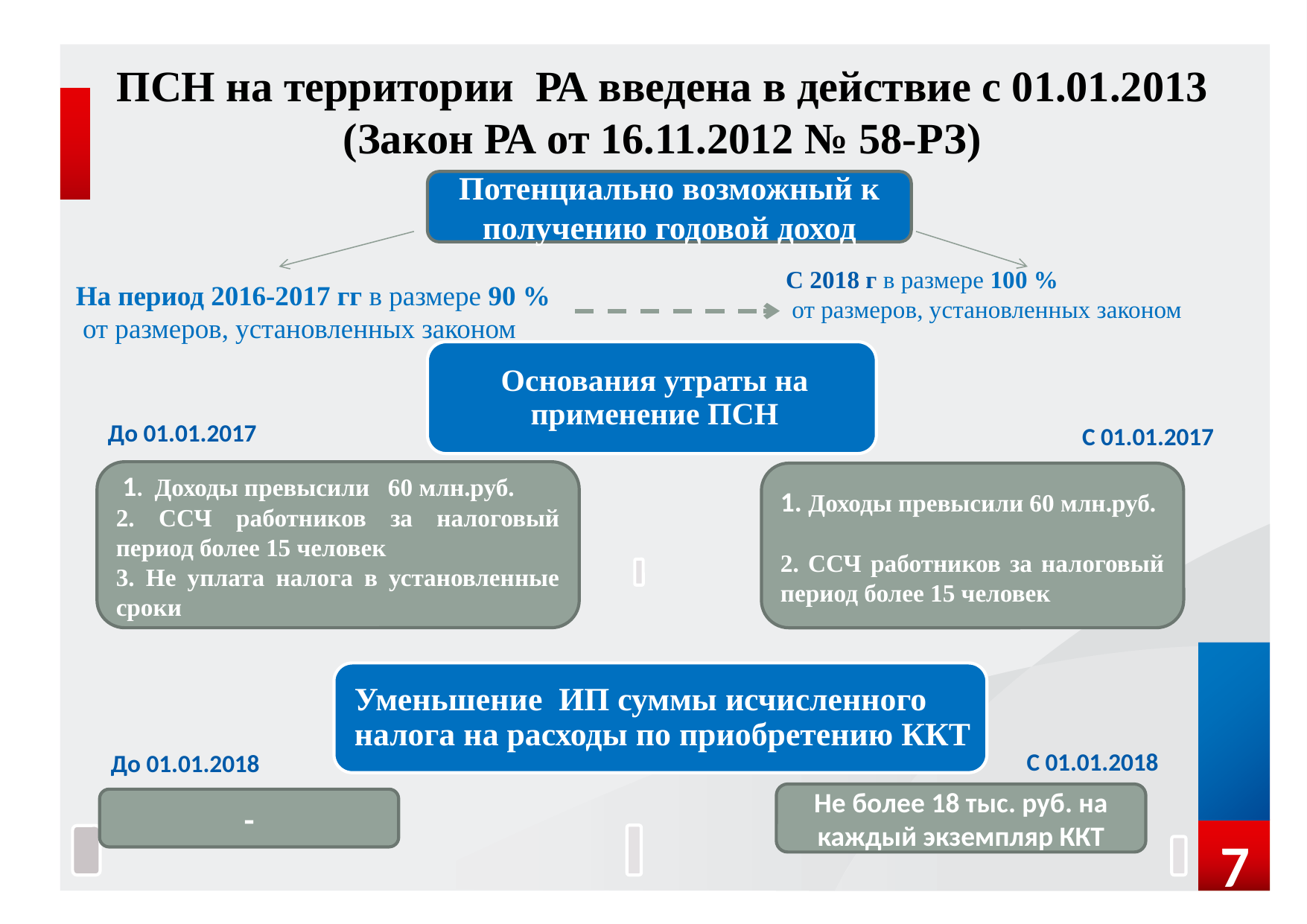

# ПСН на территории  РА введена в действие с 01.01.2013 (Закон РА от 16.11.2012 № 58-РЗ)

Основания утраты на применение ПСН

Уменьшение  ИП суммы исчисленного налога на расходы по приобретению ККТ
Потенциально возможный к получению годовой доход
На период 2016-2017 гг в размере 90 %
 от размеров, установленных законом
С 2018 г в размере 100 %
 от размеров, установленных законом

До 01.01.2017
С 01.01.2017
 1.  Доходы превысили   60 млн.руб.
2. ССЧ работников за налоговый период более 15 человек
3. Не уплата налога в установленные сроки
1. Доходы превысили 60 млн.руб.

2. ССЧ работников за налоговый период более 15 человек
С 01.01.2018
До 01.01.2018
Не более 18 тыс. руб. на каждый экземпляр ККТ
-
7